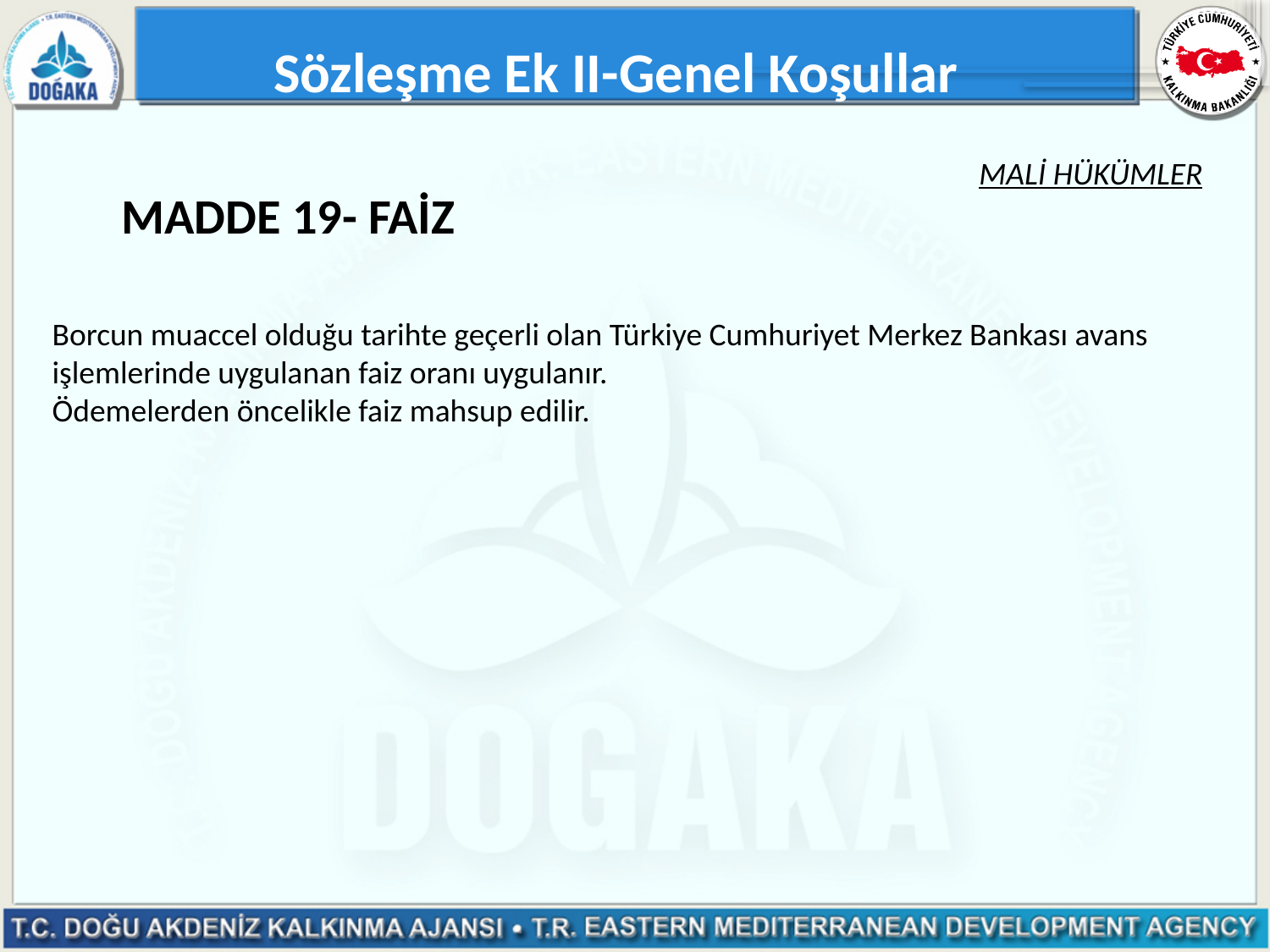

Sözleşme Ek II-Genel Koşullar
MALİ HÜKÜMLER
# MADDE 19- FAİZ
Borcun muaccel olduğu tarihte geçerli olan Türkiye Cumhuriyet Merkez Bankası avans işlemlerinde uygulanan faiz oranı uygulanır.
Ödemelerden öncelikle faiz mahsup edilir.